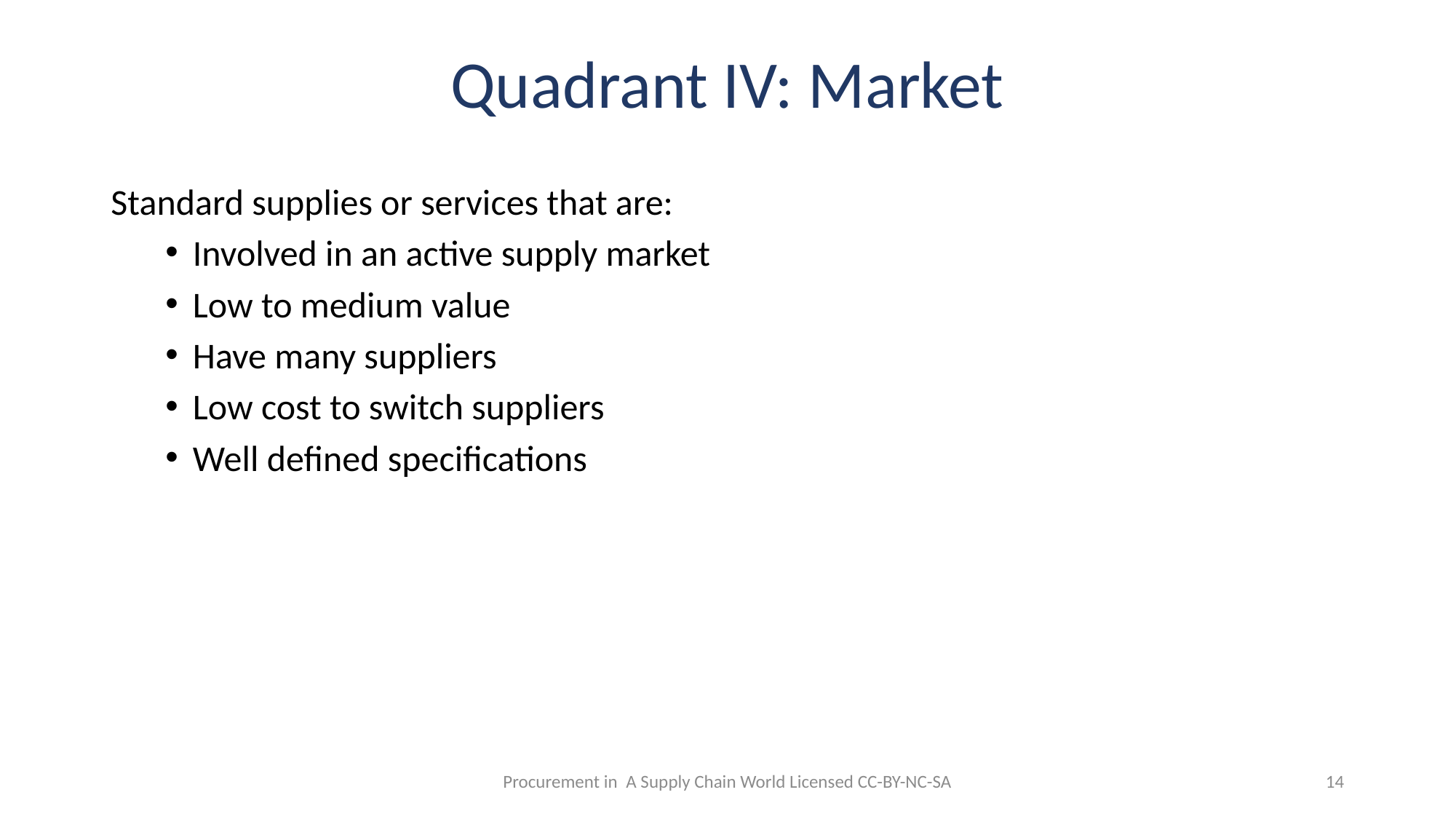

# Quadrant IV: Market

Standard supplies or services that are:
Involved in an active supply market
Low to medium value
Have many suppliers
Low cost to switch suppliers
Well defined specifications
Procurement in  A Supply Chain World Licensed CC-BY-NC-SA
14